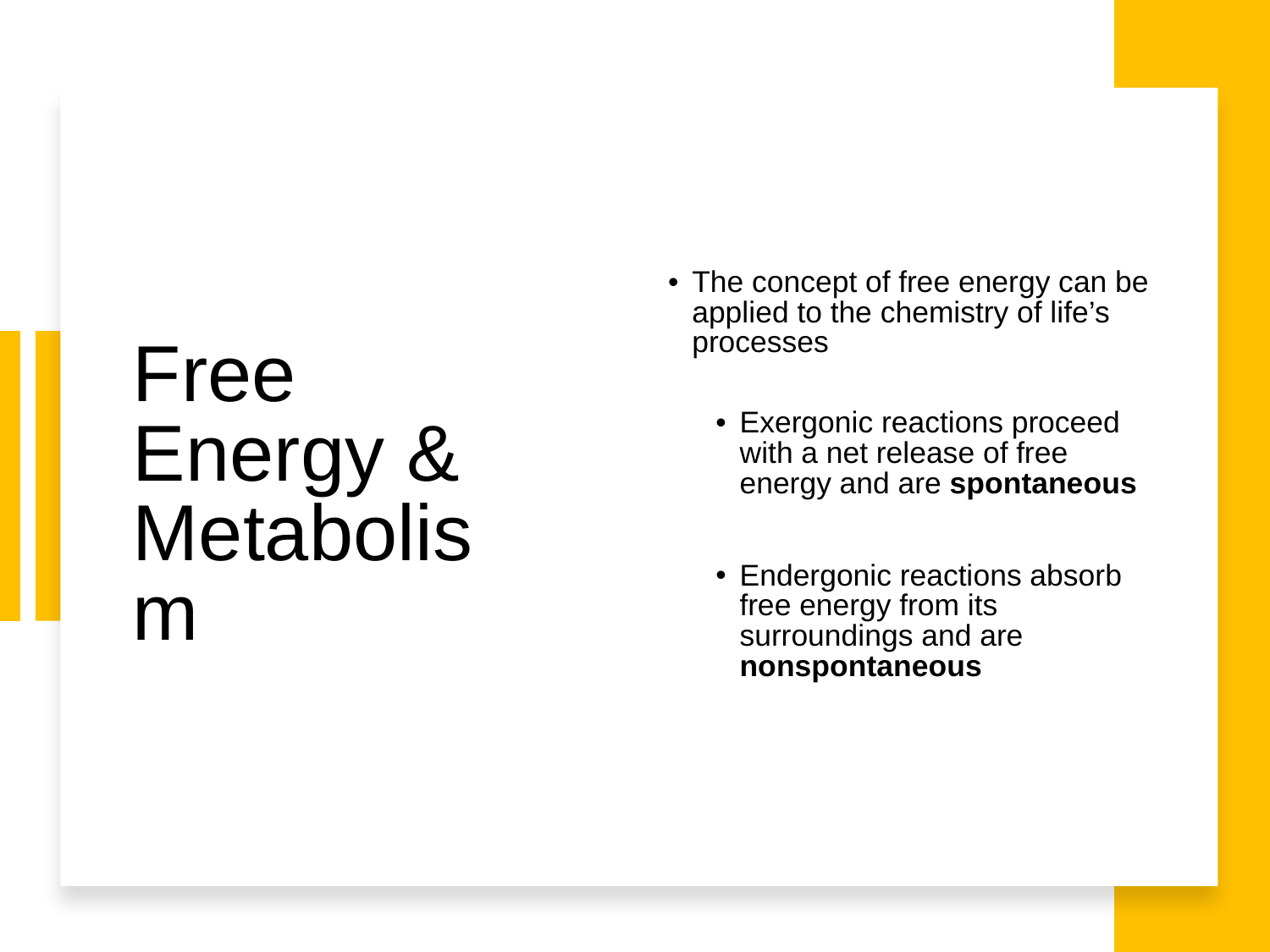

# Free Energy & Metabolism
The concept of free energy can be applied to the chemistry of life’s processes

Exergonic reactions proceed with a net release of free energy and are spontaneous

Endergonic reactions absorb free energy from its surroundings and are nonspontaneous